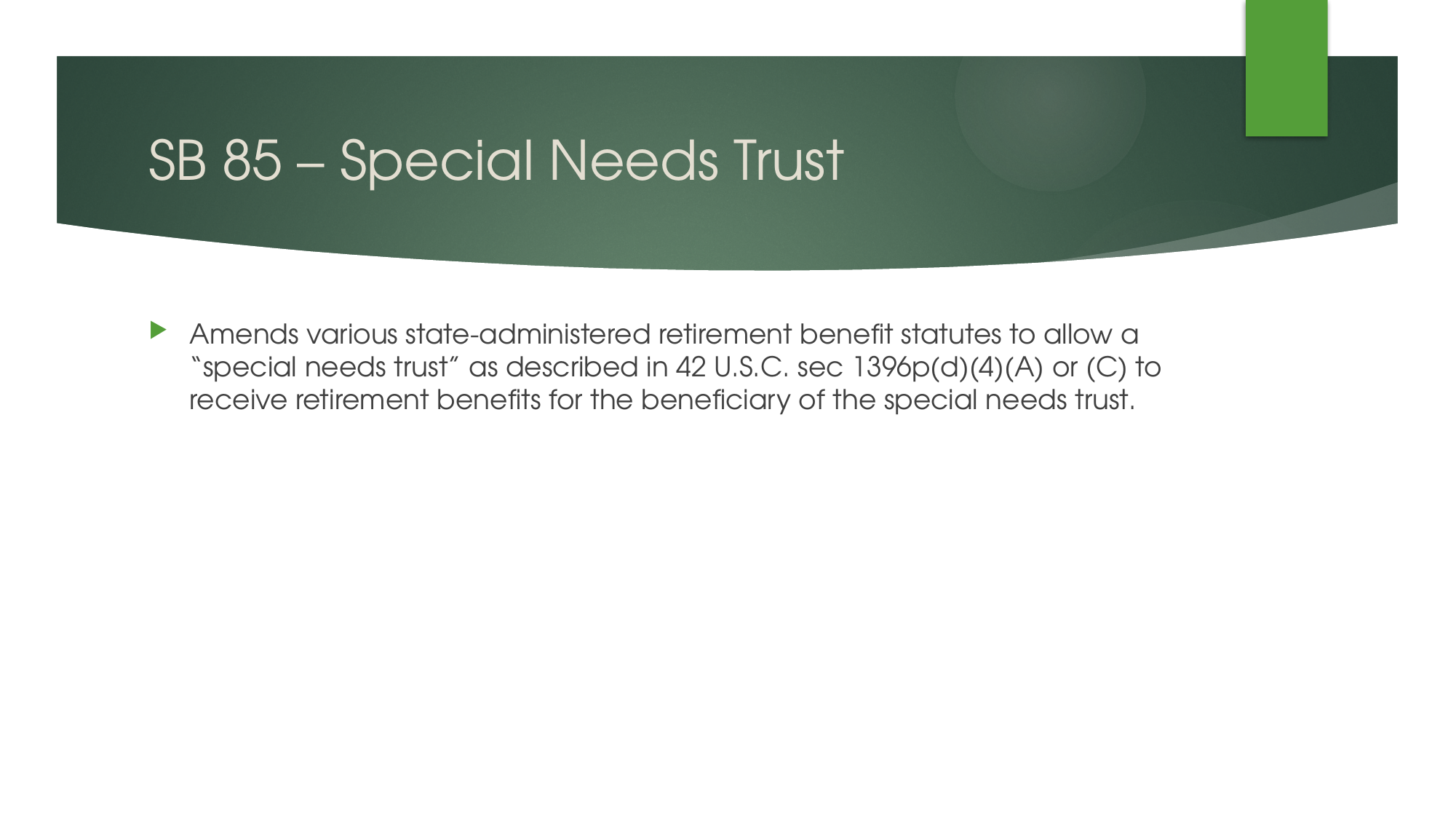

# SB 85 – Special Needs Trust
Amends various state-administered retirement benefit statutes to allow a “special needs trust” as described in 42 U.S.C. sec 1396p(d)(4)(A) or (C) to receive retirement benefits for the beneficiary of the special needs trust.